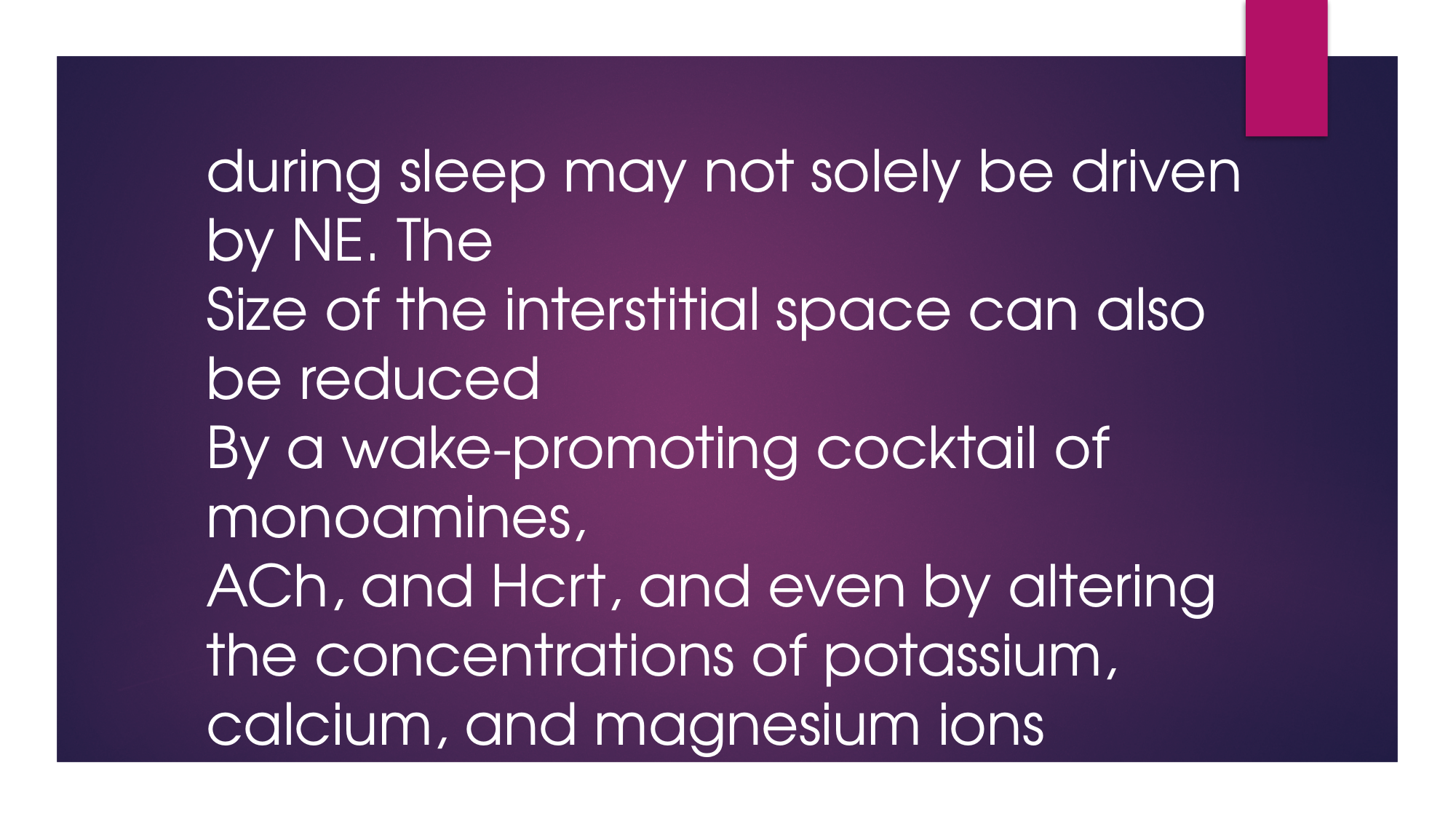

during sleep may not solely be driven by NE. The
Size of the interstitial space can also be reduced
By a wake-promoting cocktail of monoamines,
ACh, and Hcrt, and even by altering the concentrations of potassium, calcium, and magnesium ions
in the cerebrospinal fluid